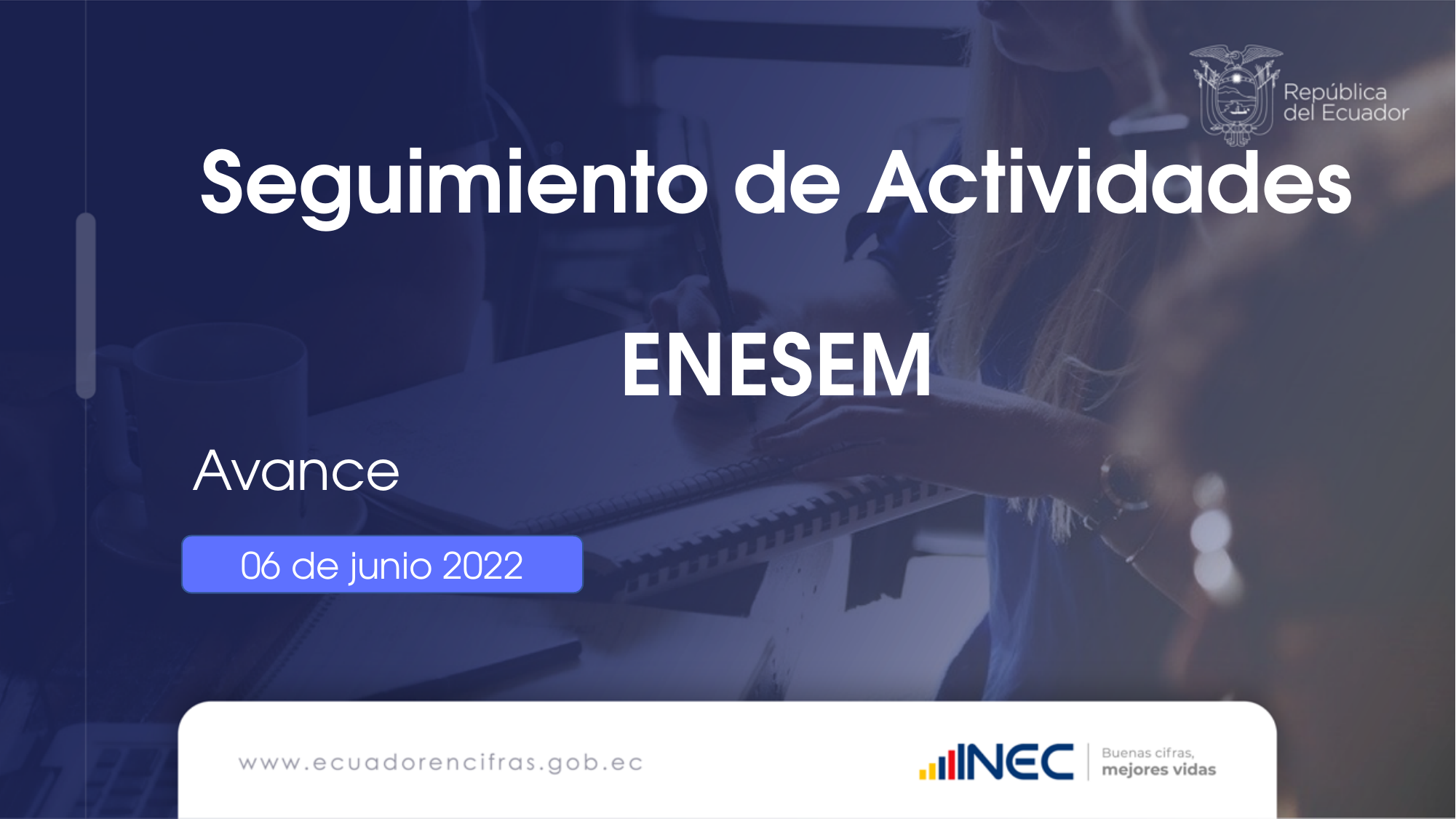

# Seguimiento de Actividades ENESEM
Avance

06 de junio 2022